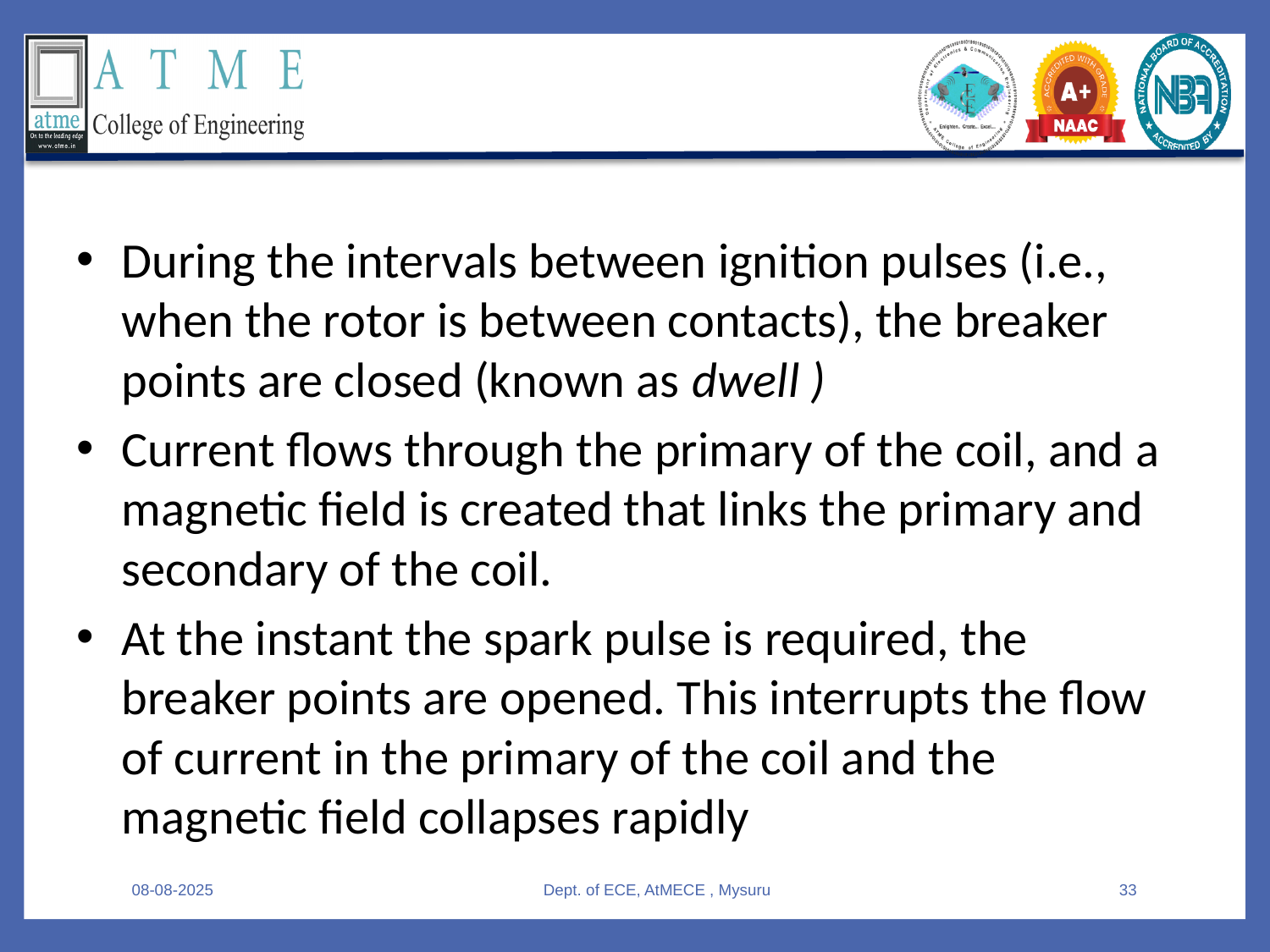

During the intervals between ignition pulses (i.e., when the rotor is between contacts), the breaker points are closed (known as dwell )
Current flows through the primary of the coil, and a magnetic field is created that links the primary and secondary of the coil.
At the instant the spark pulse is required, the breaker points are opened. This interrupts the flow of current in the primary of the coil and the magnetic field collapses rapidly
08-08-2025
Dept. of ECE, AtMECE , Mysuru
33